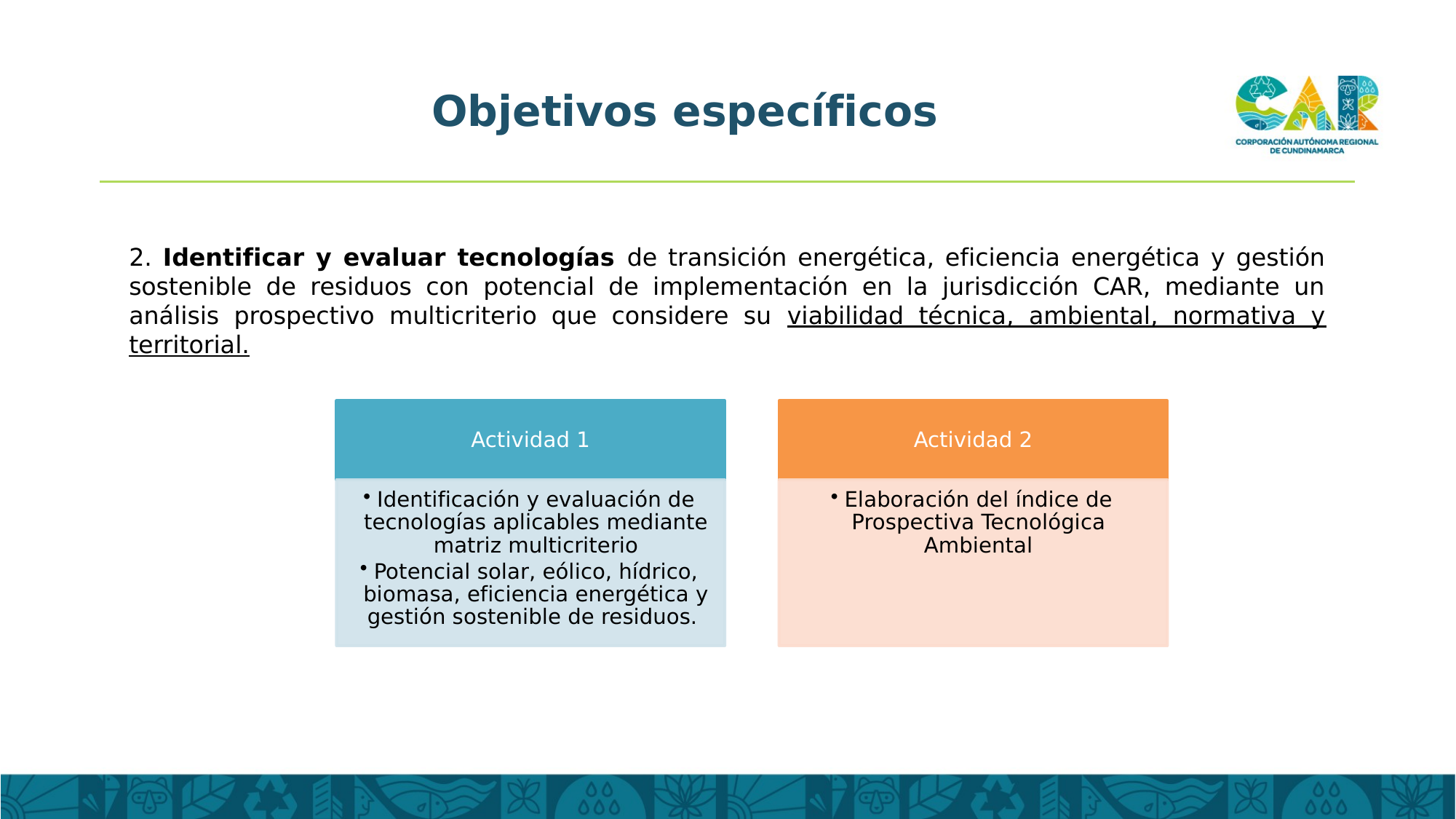

# Objetivos específicos
2. Identificar y evaluar tecnologías de transición energética, eficiencia energética y gestión sostenible de residuos con potencial de implementación en la jurisdicción CAR, mediante un análisis prospectivo multicriterio que considere su viabilidad técnica, ambiental, normativa y territorial.
Actividad 1
Identificación y evaluación de tecnologías aplicables mediante matriz multicriterio
Potencial solar, eólico, hídrico, biomasa, eficiencia energética y gestión sostenible de residuos. ​
Actividad 2
Elaboración del índice de Prospectiva Tecnológica Ambiental